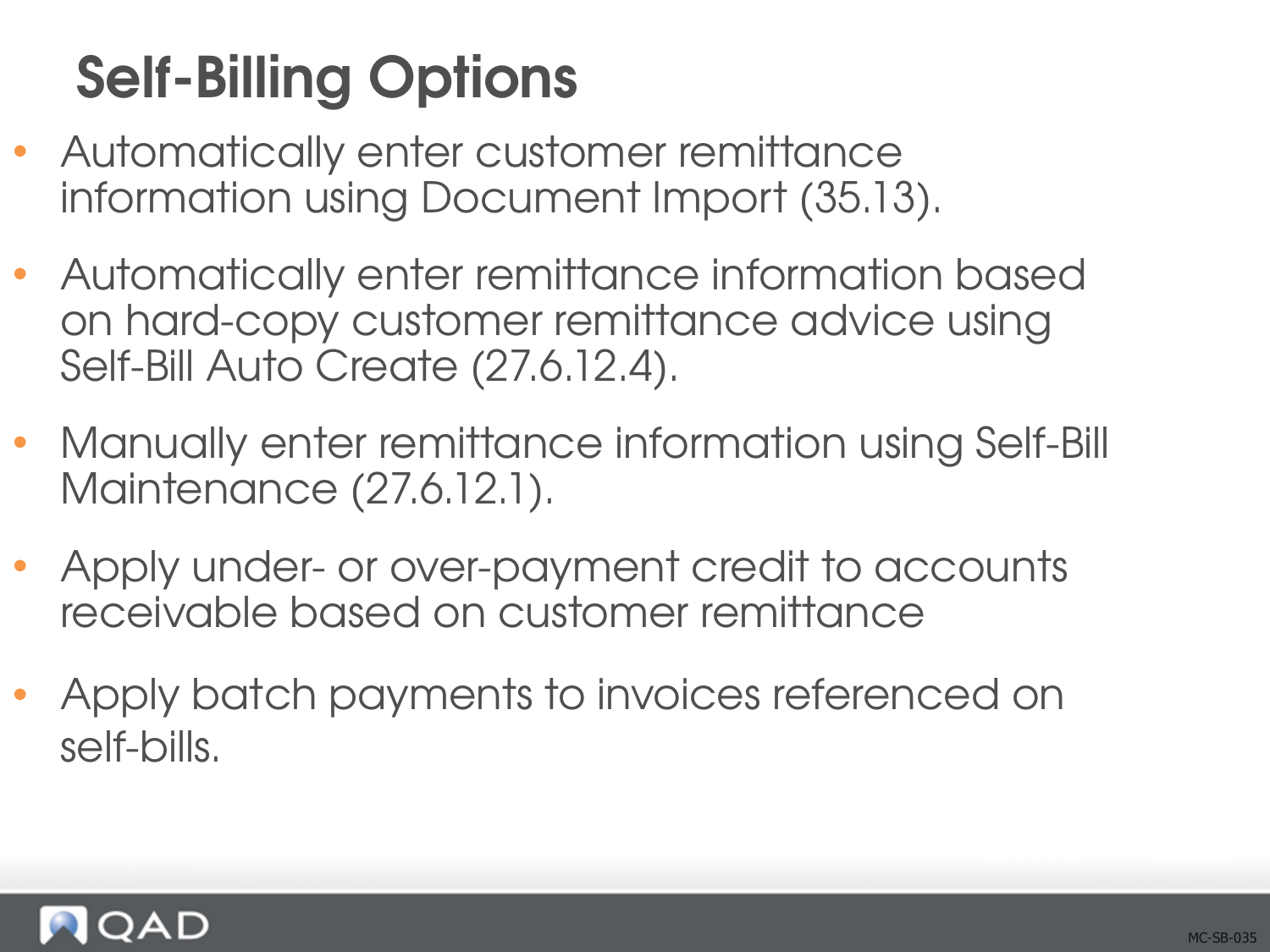

# Self-Billing Options
Automatically enter customer remittance information using Document Import (35.13).
Automatically enter remittance information based on hard-copy customer remittance advice using Self-Bill Auto Create (27.6.12.4).
Manually enter remittance information using Self-Bill Maintenance (27.6.12.1).
Apply under- or over-payment credit to accounts receivable based on customer remittance
Apply batch payments to invoices referenced on self-bills.
MC-SB-035